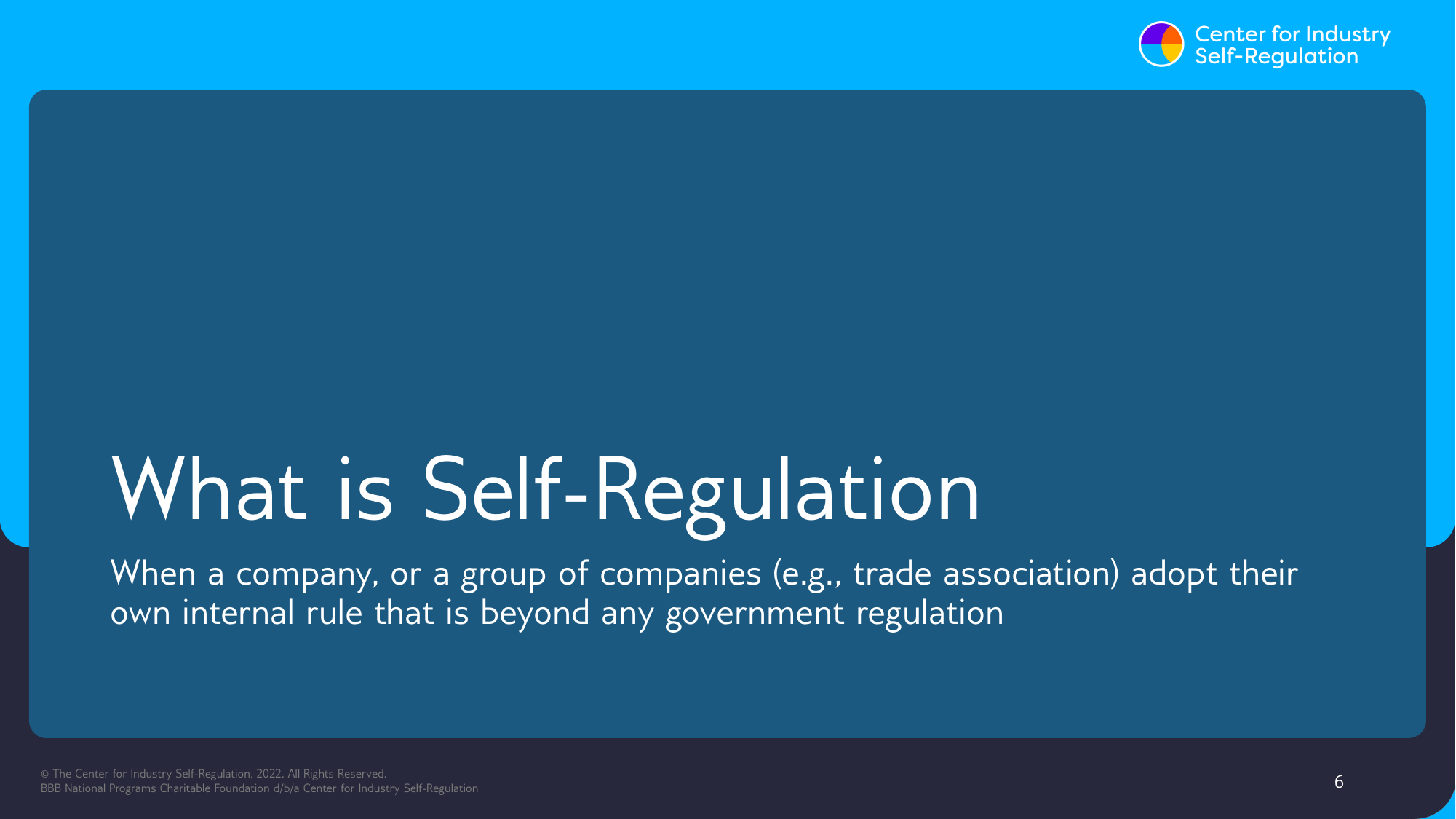

# What is Self-Regulation
When a company, or a group of companies (e.g., trade association) adopt their own internal rule that is beyond any government regulation
6